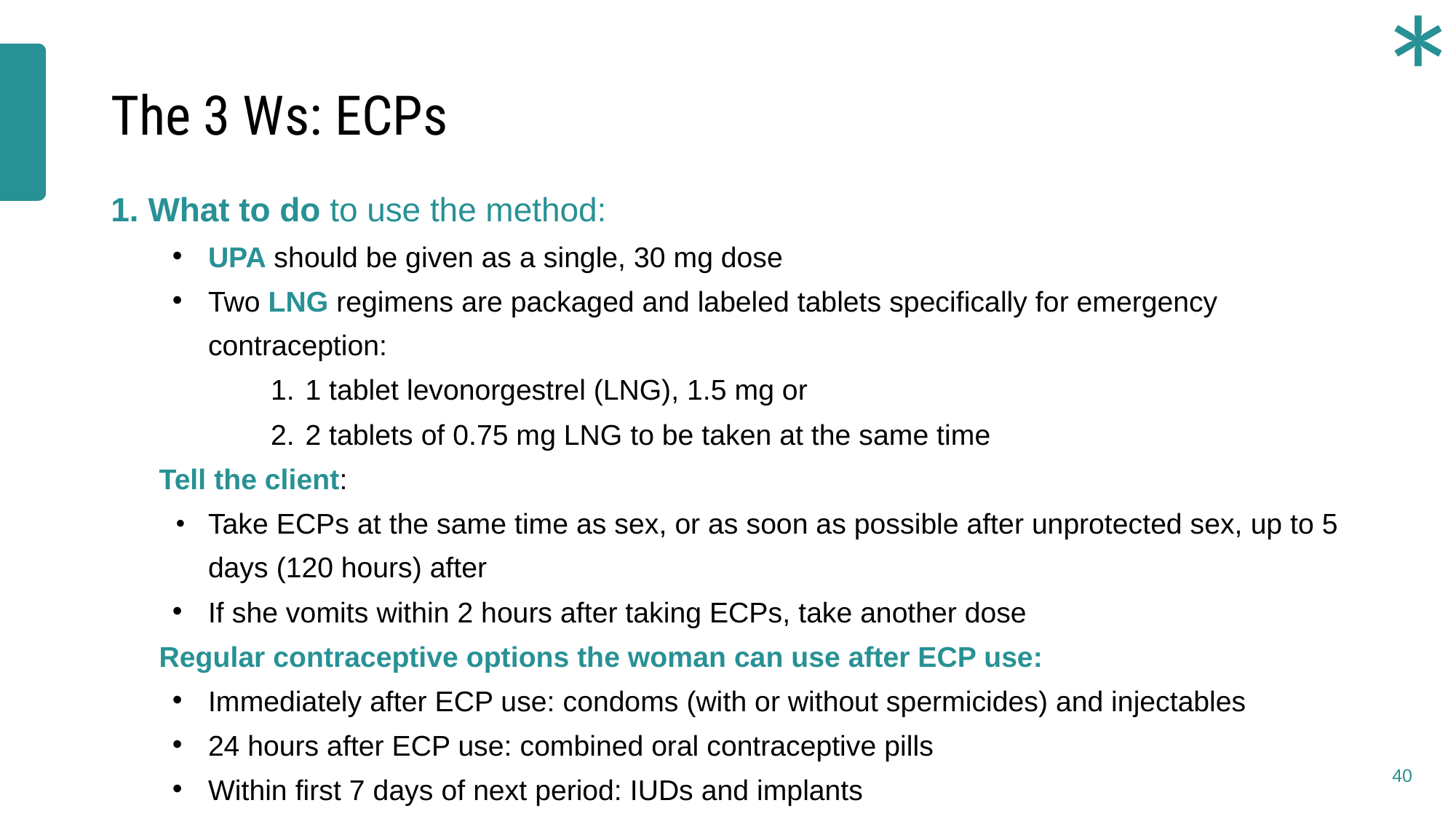

*
# The 3 Ws: ECPs
1. What to do to use the method:
UPA should be given as a single, 30 mg dose
Two LNG regimens are packaged and labeled tablets specifically for emergency contraception:
1 tablet levonorgestrel (LNG), 1.5 mg or
2 tablets of 0.75 mg LNG to be taken at the same time
Tell the client:
Take ECPs at the same time as sex, or as soon as possible after unprotected sex, up to 5 days (120 hours) after
If she vomits within 2 hours after taking ECPs, take another dose
Regular contraceptive options the woman can use after ECP use:
Immediately after ECP use: condoms (with or without spermicides) and injectables
24 hours after ECP use: combined oral contraceptive pills
Within first 7 days of next period: IUDs and implants
40